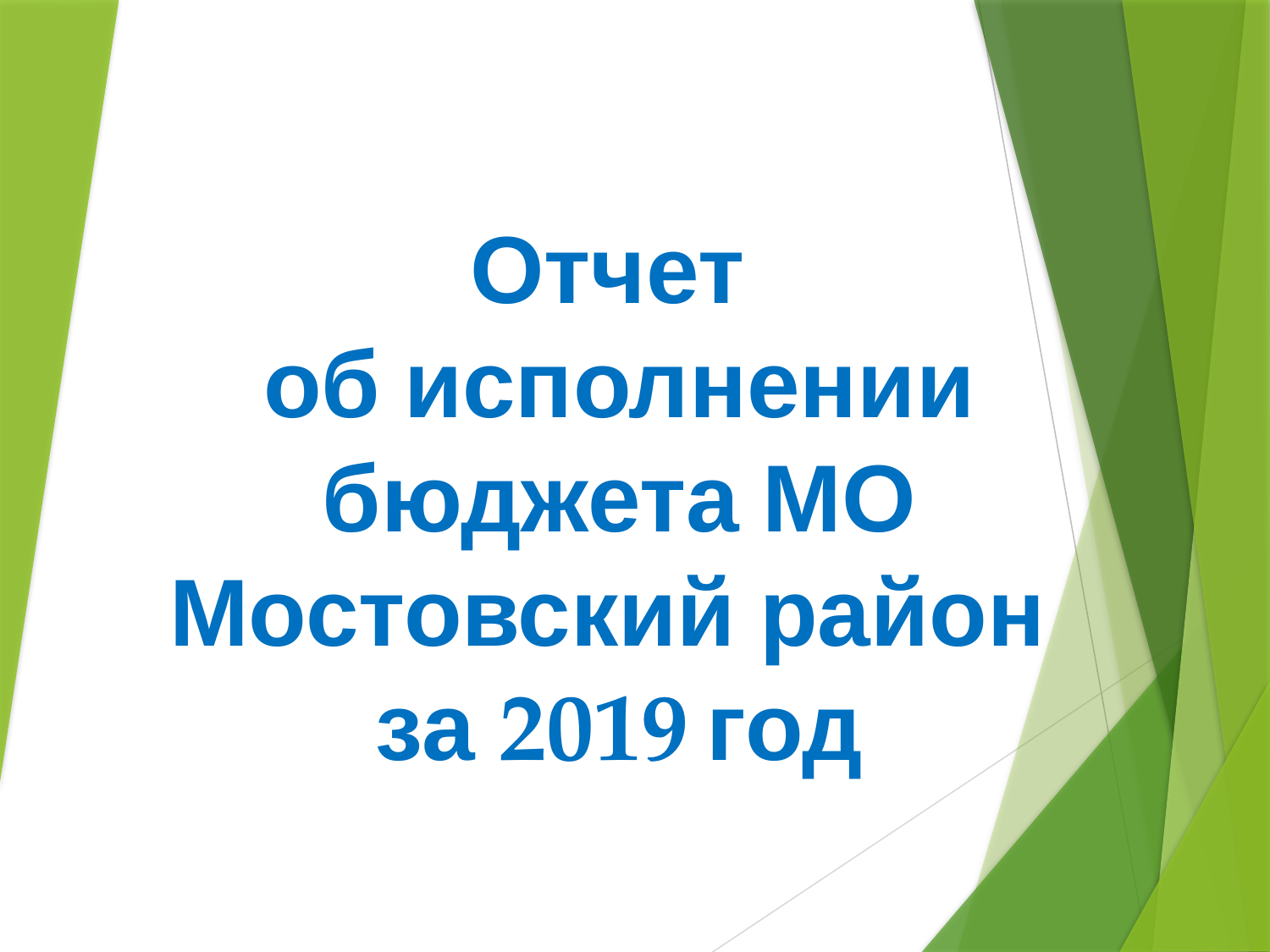

# Отчет об исполнении бюджета МО Мостовский район за 2019 год